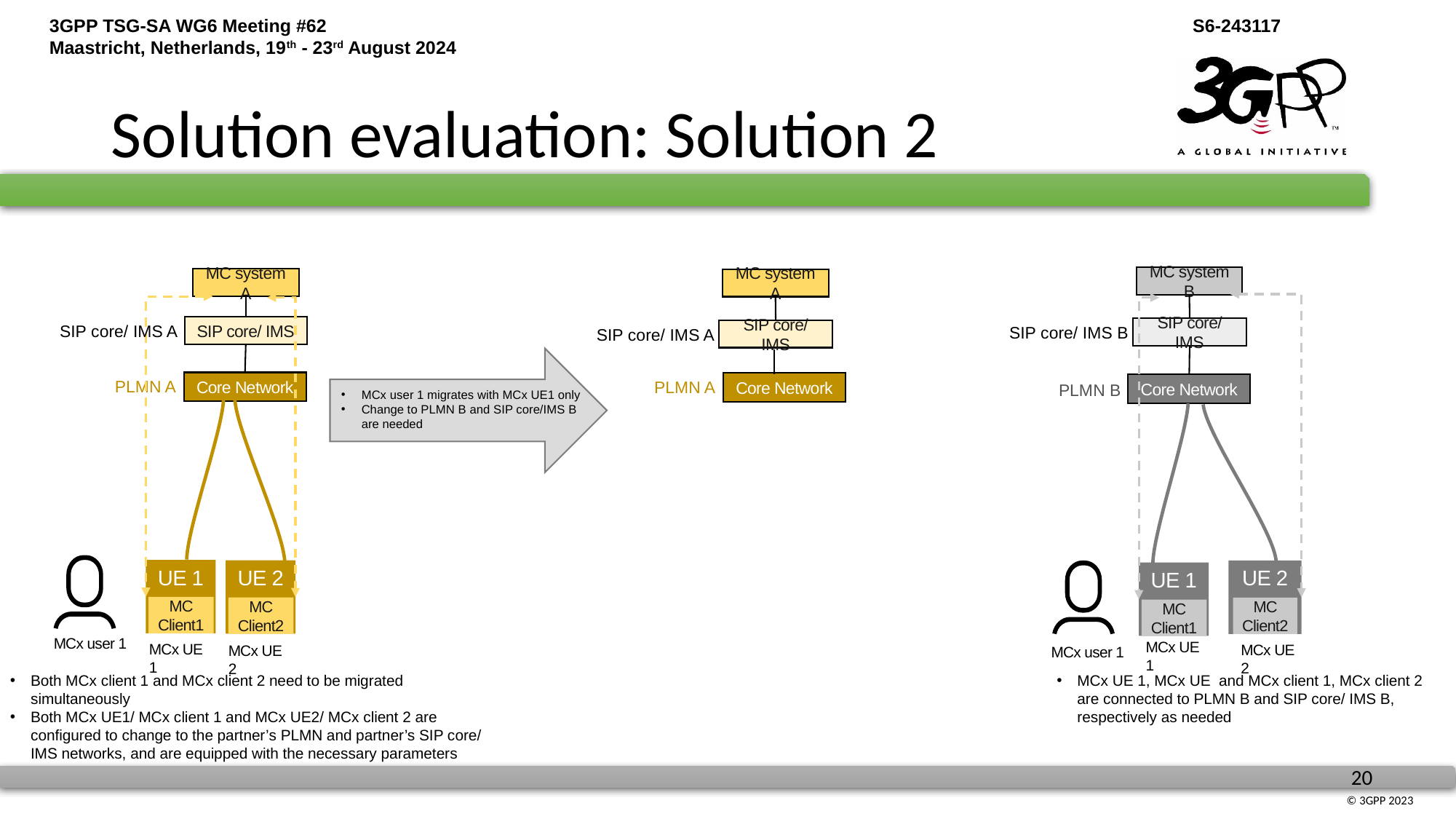

# Solution evaluation: Solution 2
MC system B
MC system A
MC system A
SIP core/ IMS
SIP core/ IMS
SIP core/ IMS
SIP core/ IMS A
SIP core/ IMS B
SIP core/ IMS A

Core Network
Core Network
Core Network
PLMN A
PLMN A
PLMN B
MCx user 1 migrates with MCx UE1 only
Change to PLMN B and SIP core/IMS B are needed

UE 1
MC Client1
UE 2
MC Client2

UE 2
MC Client2
UE 1
MC Client1
MCx user 1
MCx UE 1
MCx UE 1
MCx UE 2
MCx UE 2
MCx user 1
Both MCx client 1 and MCx client 2 need to be migrated simultaneously
Both MCx UE1/ MCx client 1 and MCx UE2/ MCx client 2 are configured to change to the partner’s PLMN and partner’s SIP core/ IMS networks, and are equipped with the necessary parameters
MCx UE 1, MCx UE  and MCx client 1, MCx client 2 are connected to PLMN B and SIP core/ IMS B, respectively as needed